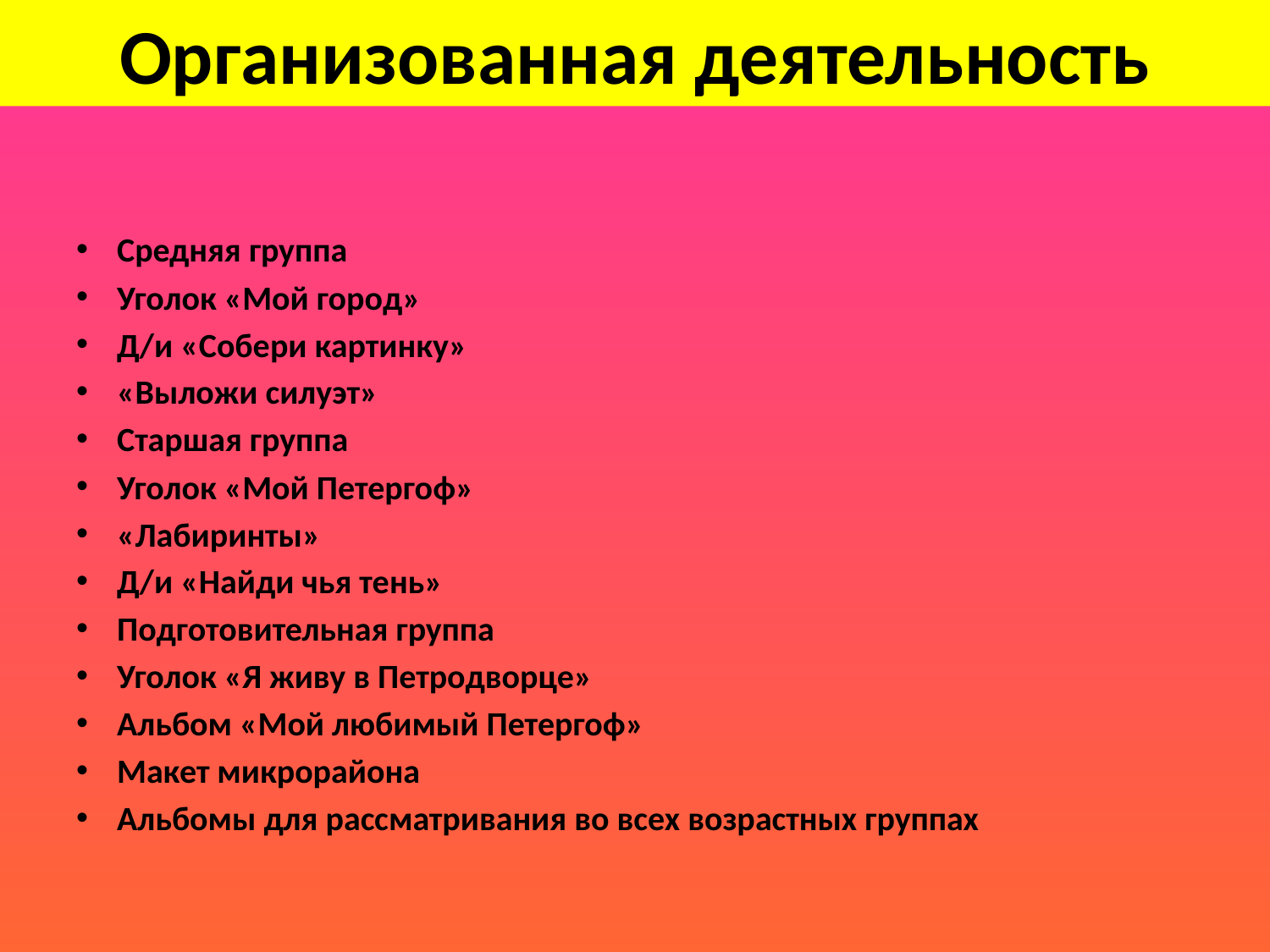

# Организованная деятельность
Средняя группа
Уголок «Мой город»
Д/и «Собери картинку»
«Выложи силуэт»
Старшая группа
Уголок «Мой Петергоф»
«Лабиринты»
Д/и «Найди чья тень»
Подготовительная группа
Уголок «Я живу в Петродворце»
Альбом «Мой любимый Петергоф»
Макет микрорайона
Альбомы для рассматривания во всех возрастных группах